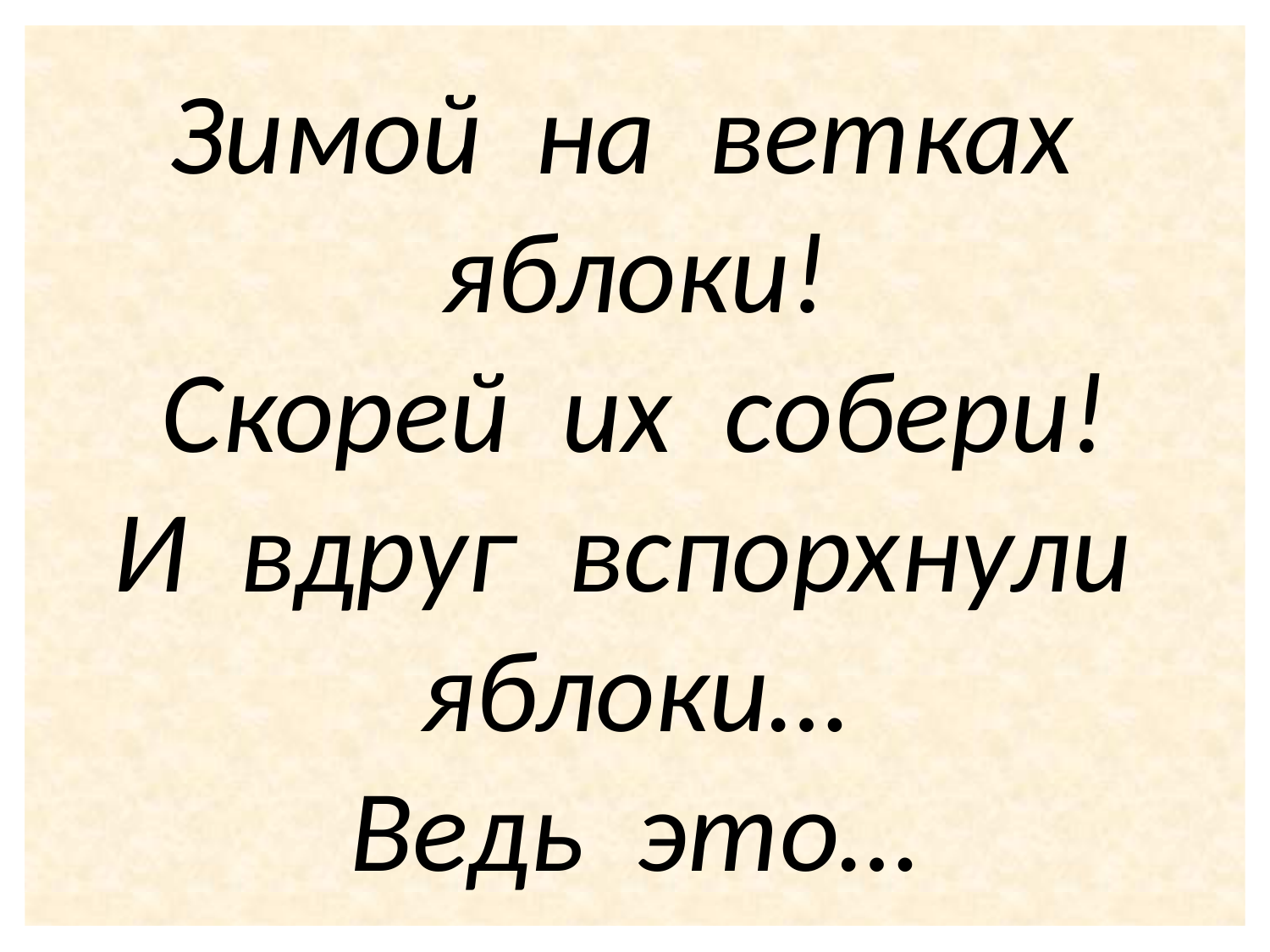

# Зимой  на  ветках  яблоки! Скорей  их  собери! И  вдруг  вспорхнули  яблоки… Ведь  это…